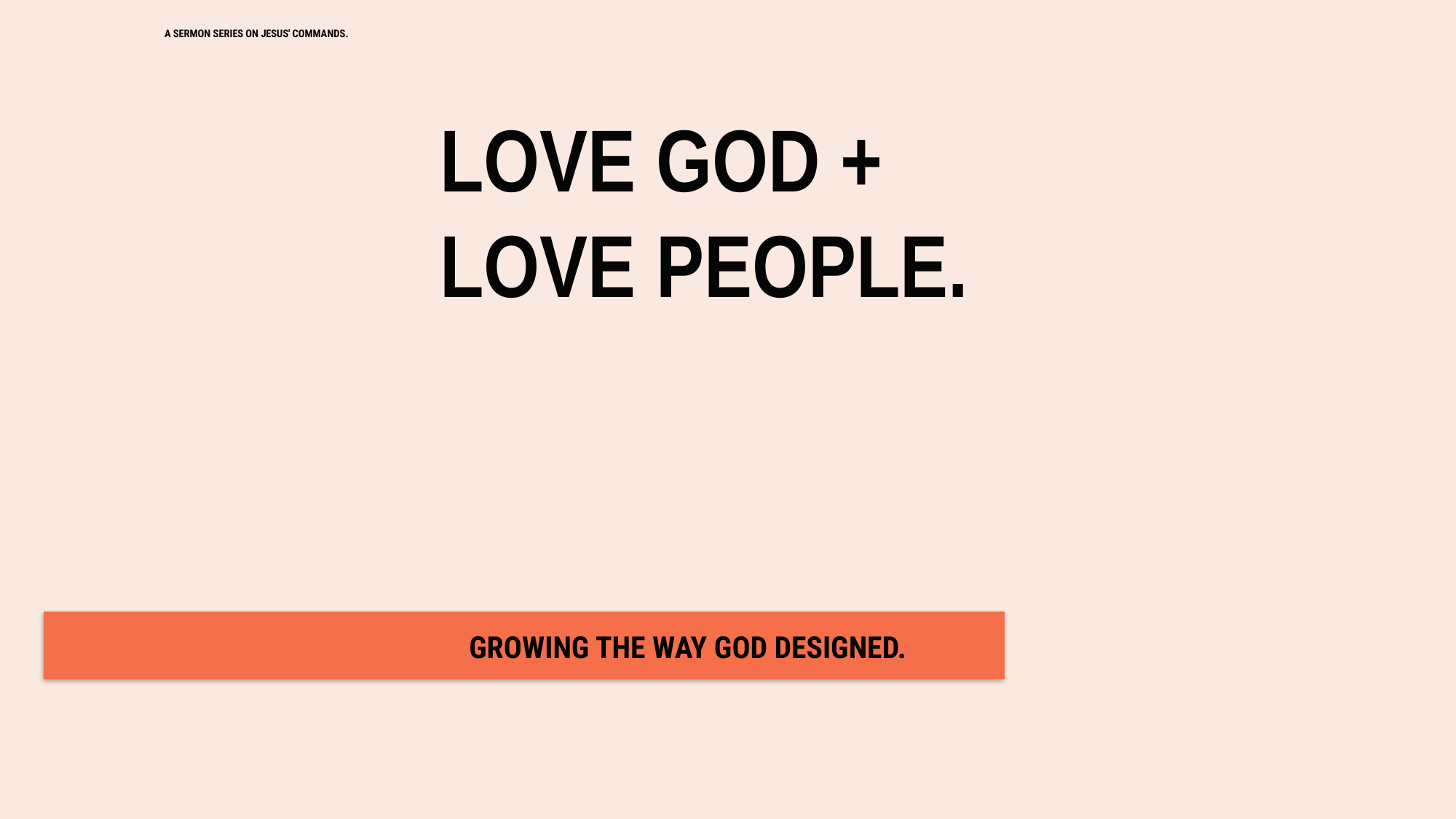

A SERMON SERIES ON JESUS' COMMANDS.
LOVE GOD +
LOVE PEOPLE.

GROWING THE WAY GOD DESIGNED.